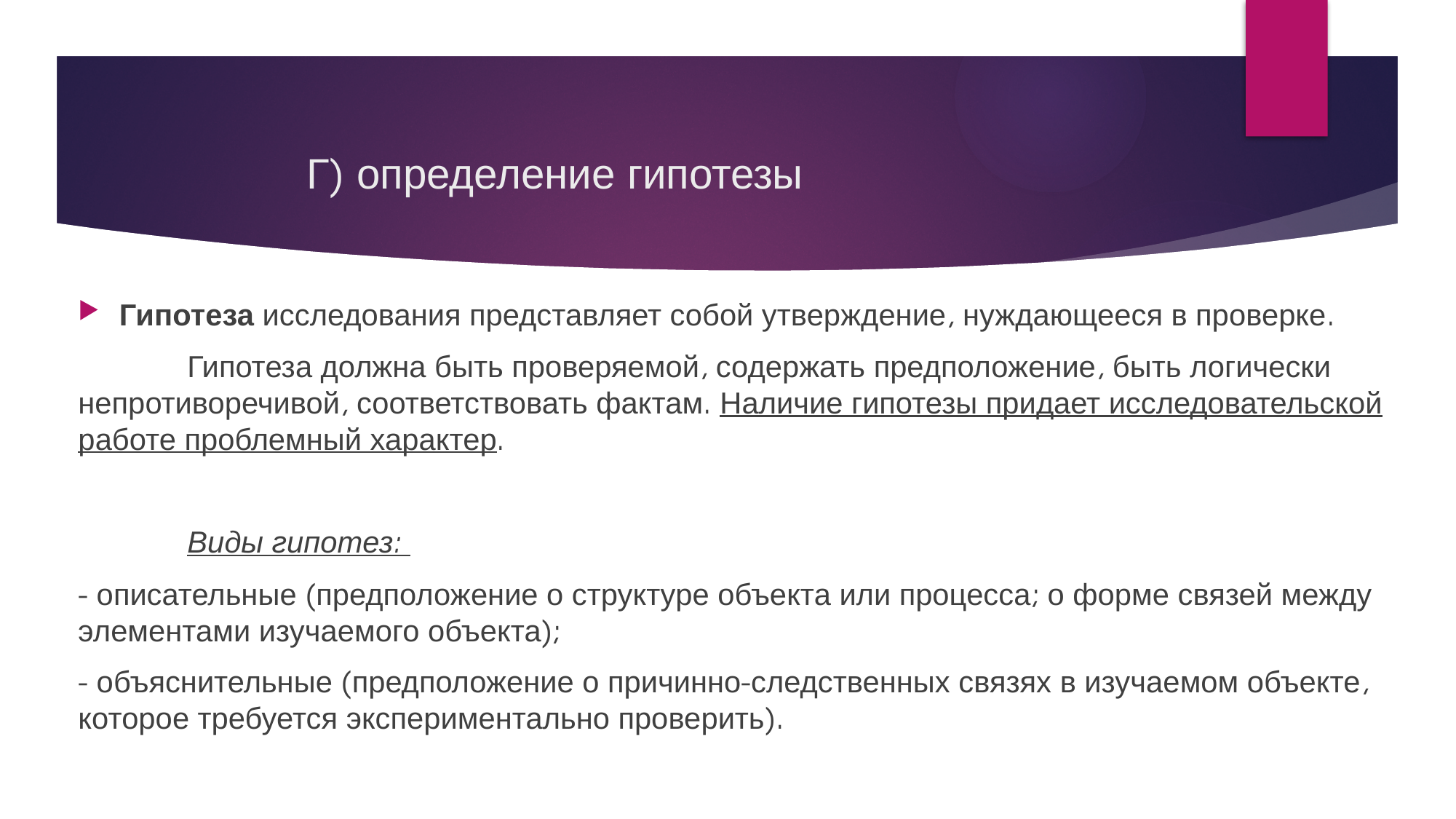

# Г) определение гипотезы
Гипотеза исследования представляет собой утверждение, нуждающееся в проверке.
	Гипотеза должна быть проверяемой, содержать предположение, быть логически непротиворечивой, соответствовать фактам. Наличие гипотезы придает исследовательской работе проблемный характер.

	Виды гипотез:
- описательные (предположение о структуре объекта или процесса; о форме связей между элементами изучаемого объекта);
- объяснительные (предположение о причинно-следственных связях в изучаемом объекте, которое требуется экспериментально проверить).